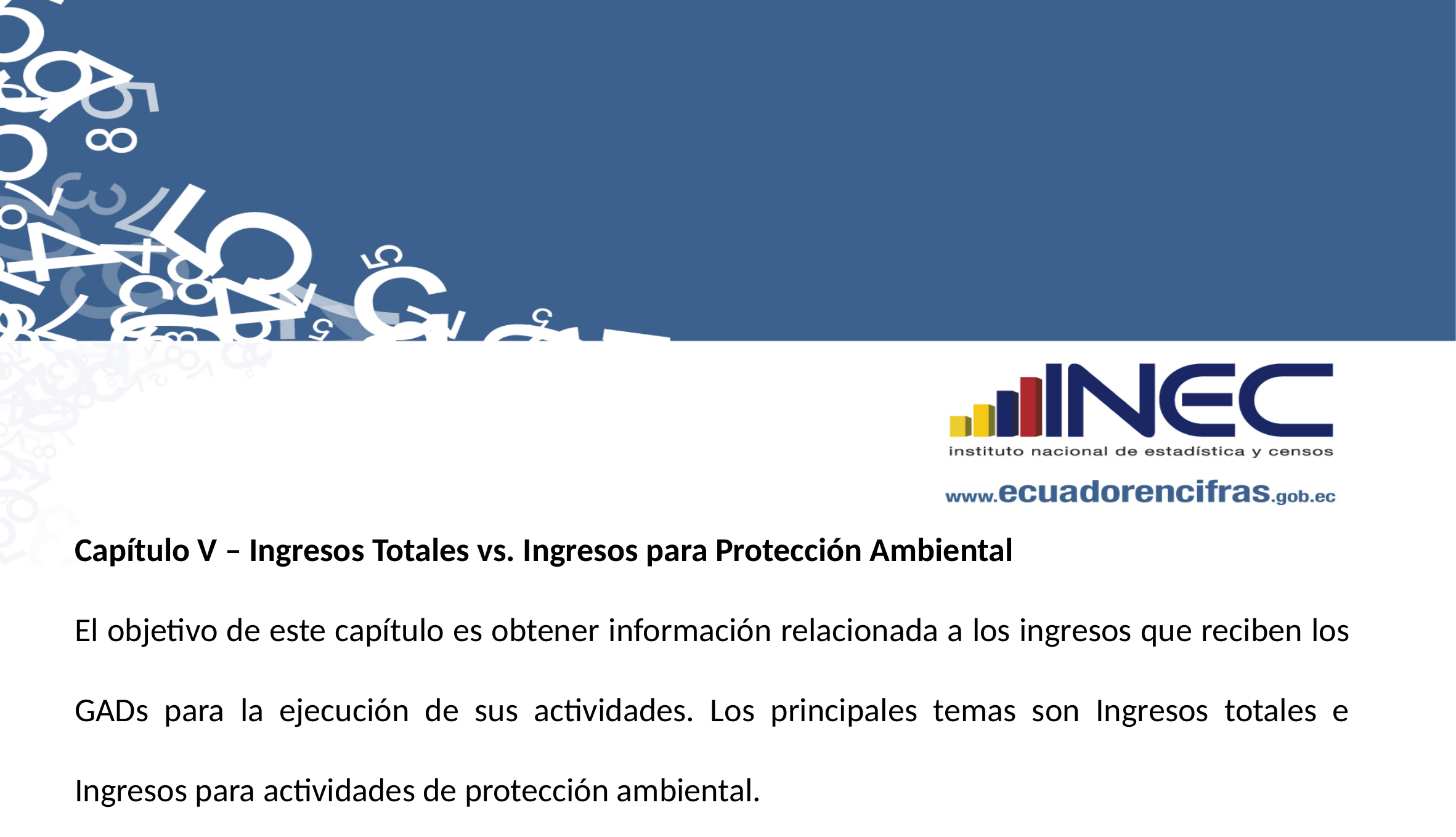

Capítulo V – Ingresos Totales vs. Ingresos para Protección Ambiental
El objetivo de este capítulo es obtener información relacionada a los ingresos que reciben los GADs para la ejecución de sus actividades. Los principales temas son Ingresos totales e Ingresos para actividades de protección ambiental.